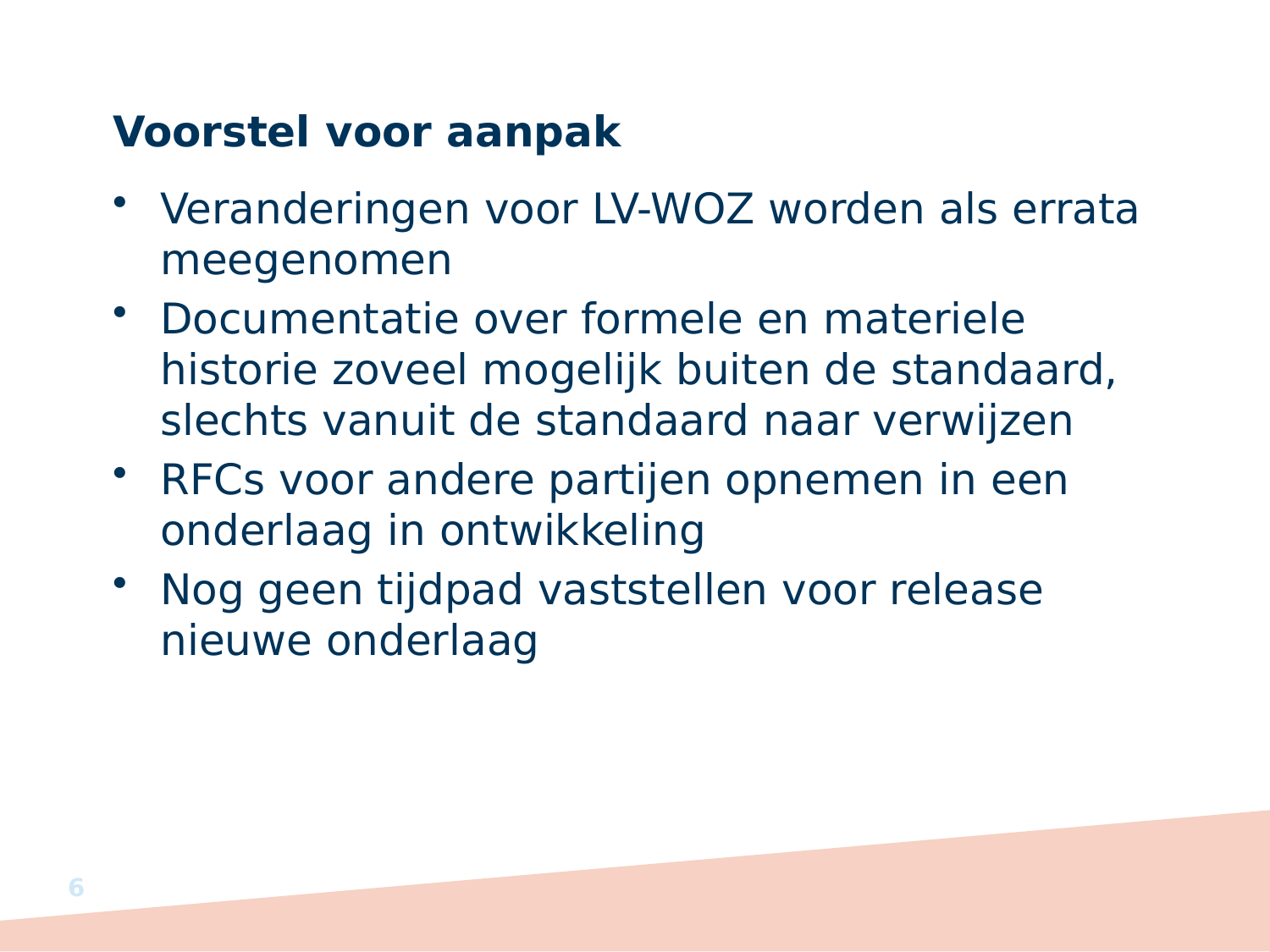

# Voorstel voor aanpak
Veranderingen voor LV-WOZ worden als errata meegenomen
Documentatie over formele en materiele historie zoveel mogelijk buiten de standaard, slechts vanuit de standaard naar verwijzen
RFCs voor andere partijen opnemen in een onderlaag in ontwikkeling
Nog geen tijdpad vaststellen voor release nieuwe onderlaag
6